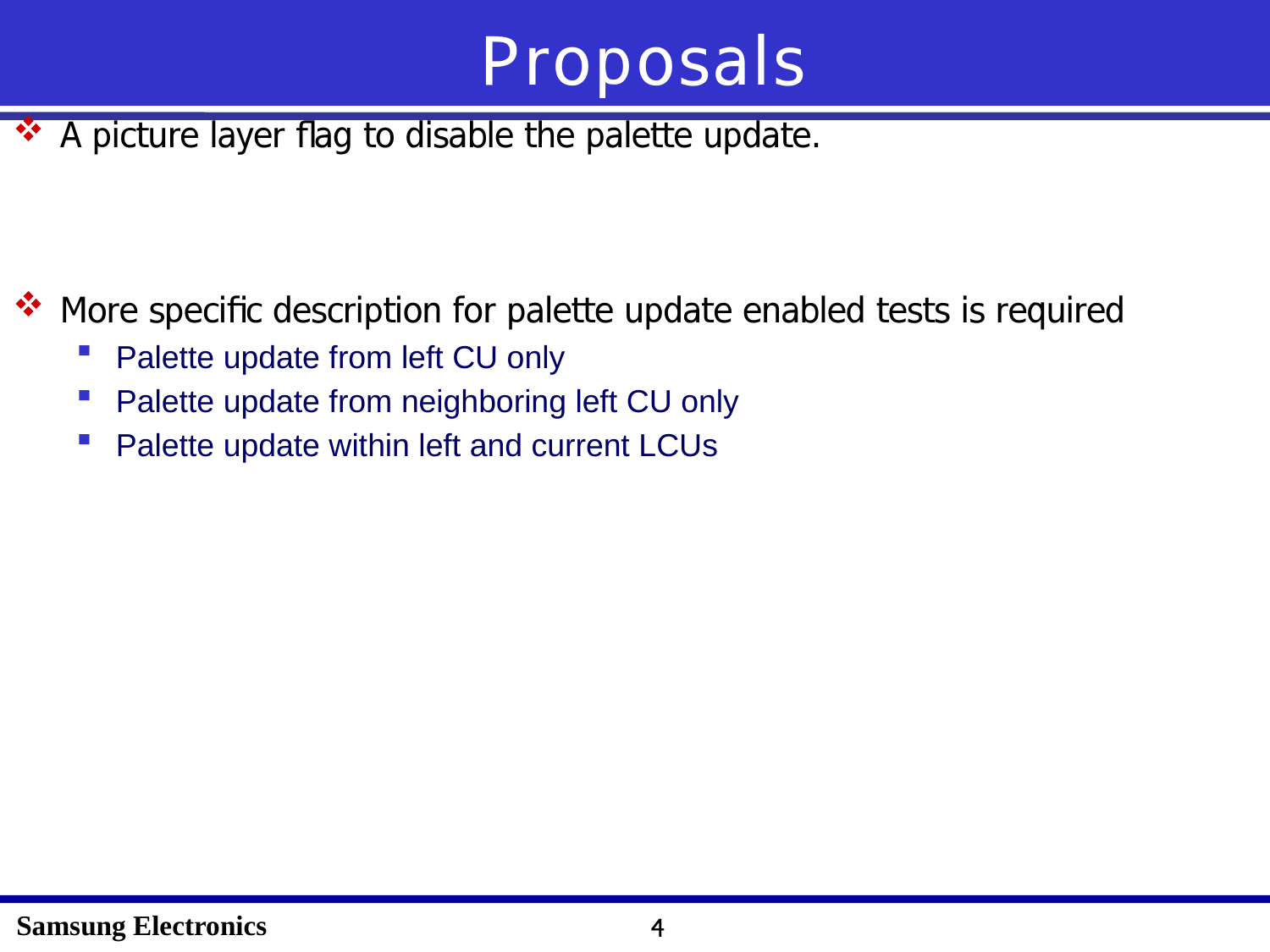

# Proposals
A picture layer flag to disable the palette update.

More specific description for palette update enabled tests is required
Palette update from left CU only
Palette update from neighboring left CU only
Palette update within left and current LCUs
4